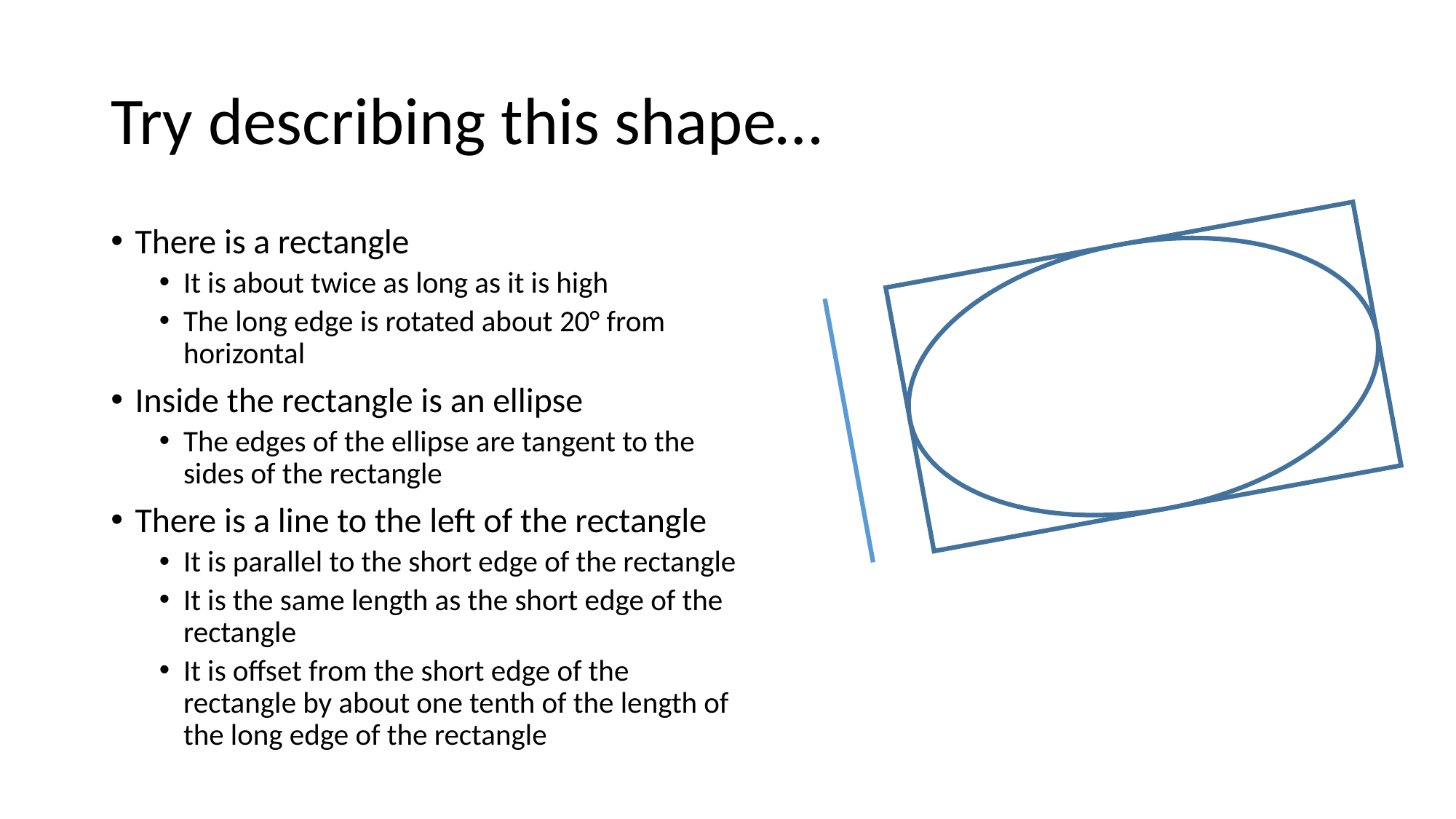

# Try describing this shape…
There is a rectangle
It is about twice as long as it is high
The long edge is rotated about 20° from horizontal
Inside the rectangle is an ellipse
The edges of the ellipse are tangent to the sides of the rectangle
There is a line to the left of the rectangle
It is parallel to the short edge of the rectangle
It is the same length as the short edge of the rectangle
It is offset from the short edge of the rectangle by about one tenth of the length of the long edge of the rectangle